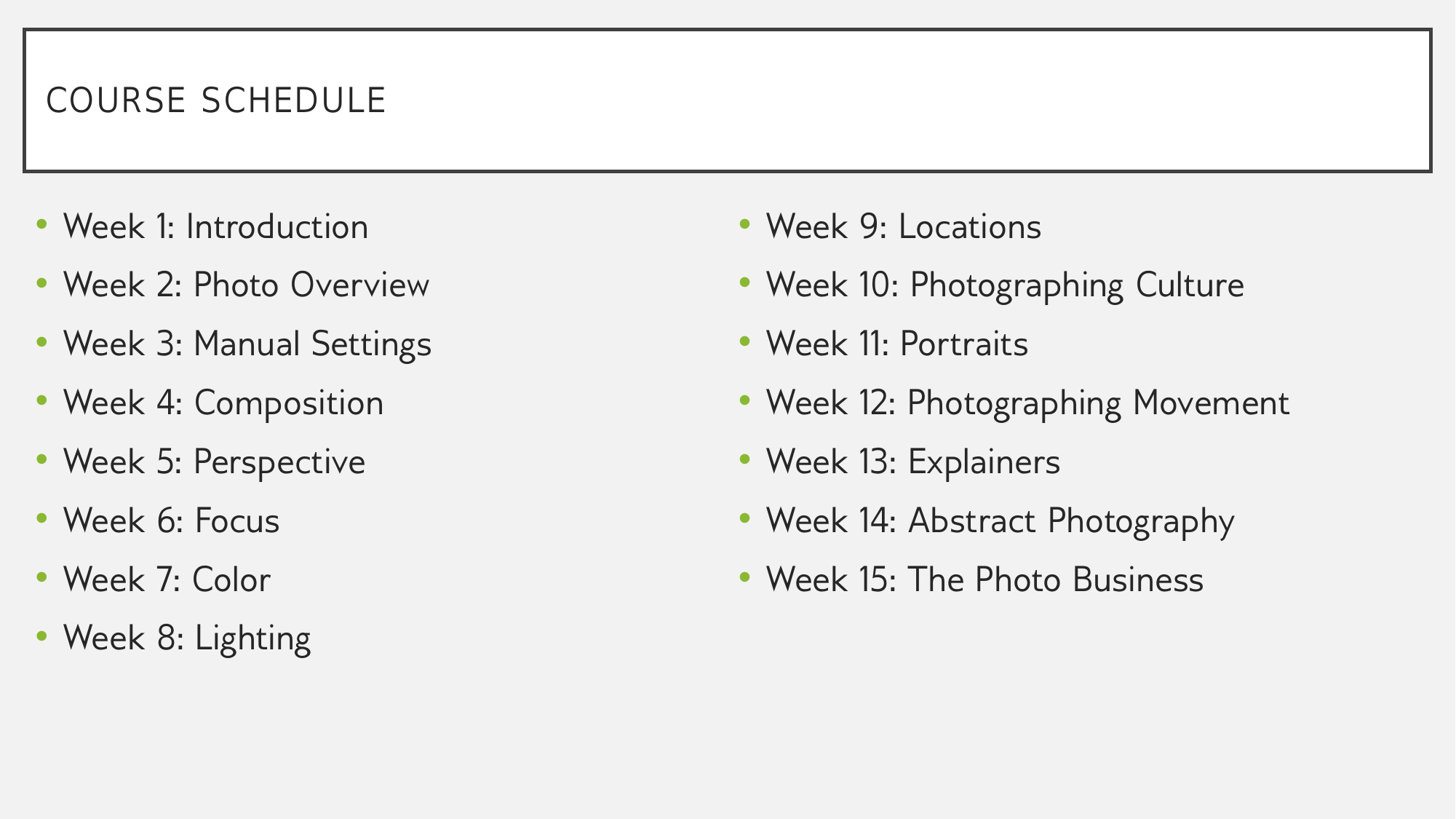

# Course Schedule
Week 1: Introduction
Week 2: Photo Overview
Week 3: Manual Settings
Week 4: Composition
Week 5: Perspective
Week 6: Focus
Week 7: Color
Week 8: Lighting
Week 9: Locations
Week 10: Photographing Culture
Week 11: Portraits
Week 12: Photographing Movement
Week 13: Explainers
Week 14: Abstract Photography
Week 15: The Photo Business